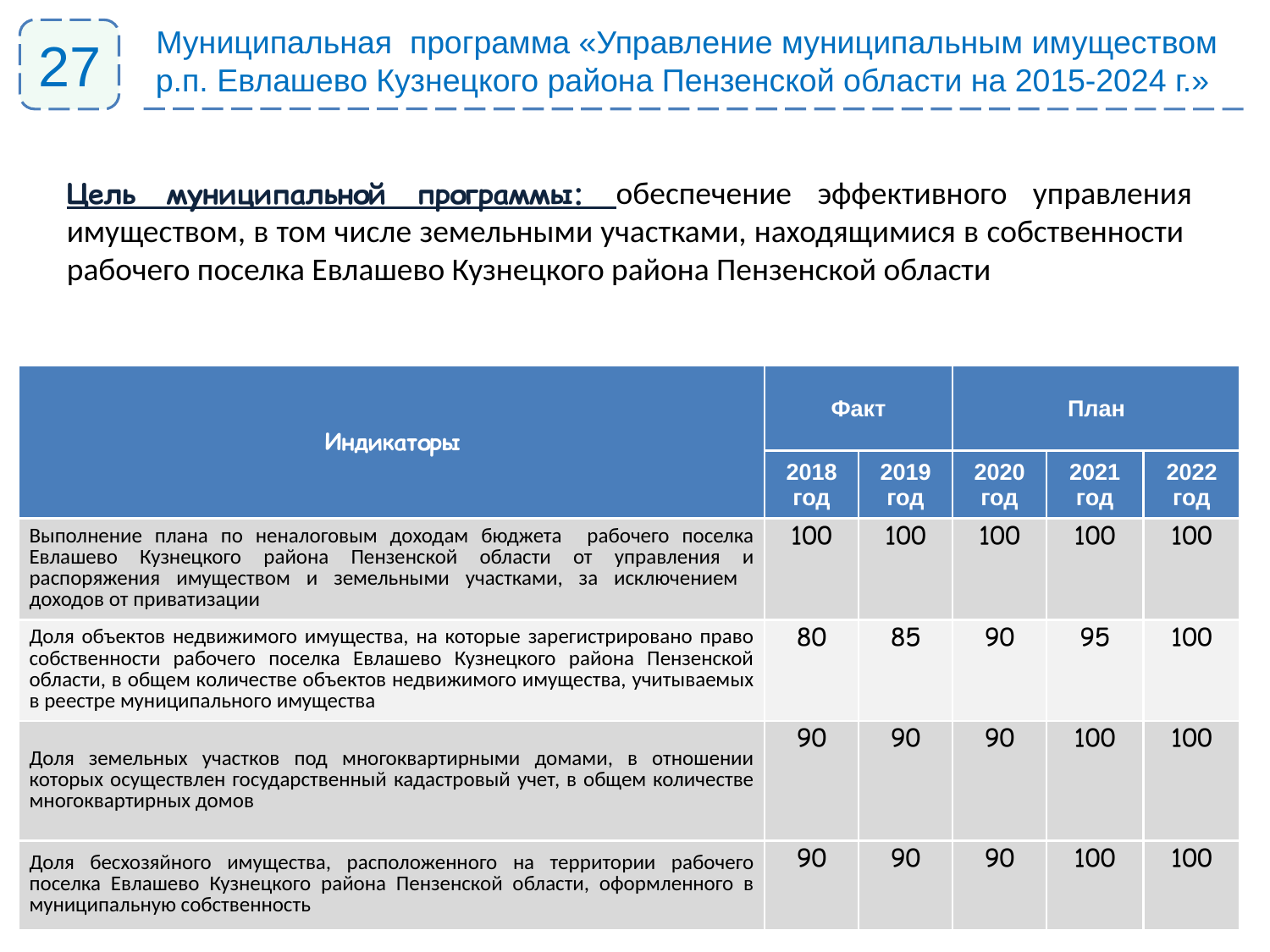

Муниципальная  программа «Управление муниципальным имуществом р.п. Евлашево Кузнецкого района Пензенской области на 2015-2024 г.»
27
Цель муниципальной программы: обеспечение эффективного управления имуществом, в том числе земельными участками, находящимися в собственности  рабочего поселка Евлашево Кузнецкого района Пензенской области
| Индикаторы | Факт |  | План |  |  |
| --- | --- | --- | --- | --- | --- |
|  | 2018 год | 2019 год | 2020 год | 2021 год | 2022 год |
| Выполнение плана по неналоговым доходам бюджета рабочего поселка Евлашево Кузнецкого района Пензенской области от управления и распоряжения имуществом и земельными участками, за исключением доходов от приватизации | 100 | 100 | 100 | 100 | 100 |
| Доля объектов недвижимого имущества, на которые зарегистрировано право собственности рабочего поселка Евлашево Кузнецкого района Пензенской области, в общем количестве объектов недвижимого имущества, учитываемых в реестре муниципального имущества | 80 | 85 | 90 | 95 | 100 |
| Доля земельных участков под многоквартирными домами, в отношении которых осуществлен государственный кадастровый учет, в общем количестве многоквартирных домов | 90 | 90 | 90 | 100 | 100 |
| Доля бесхозяйного имущества, расположенного на территории рабочего поселка Евлашево Кузнецкого района Пензенской области, оформленного в муниципальную собственность | 90 | 90 | 90 | 100 | 100 |